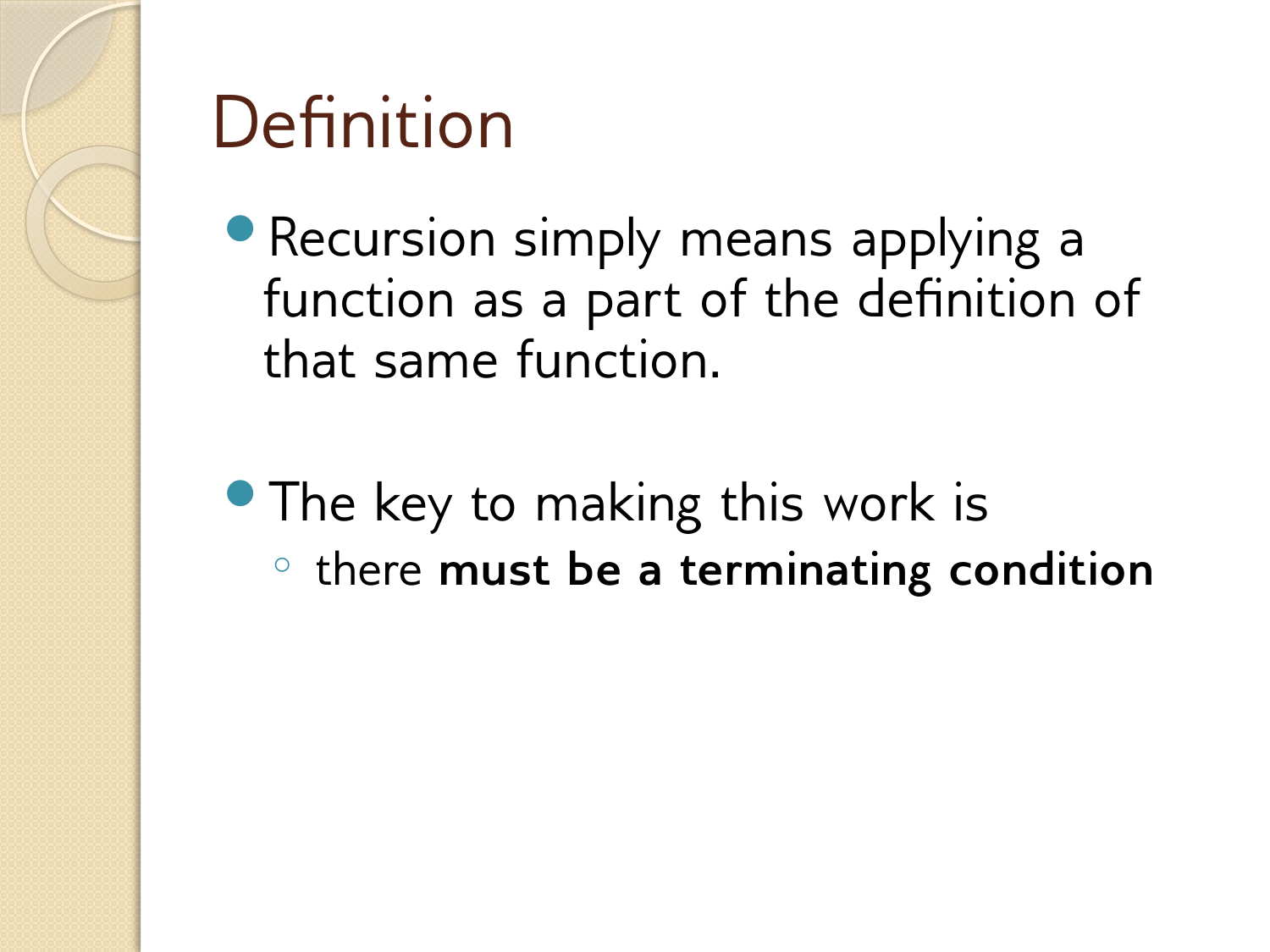

# Definition
Recursion simply means applying a function as a part of the definition of that same function.

The key to making this work is
 there must be a terminating condition